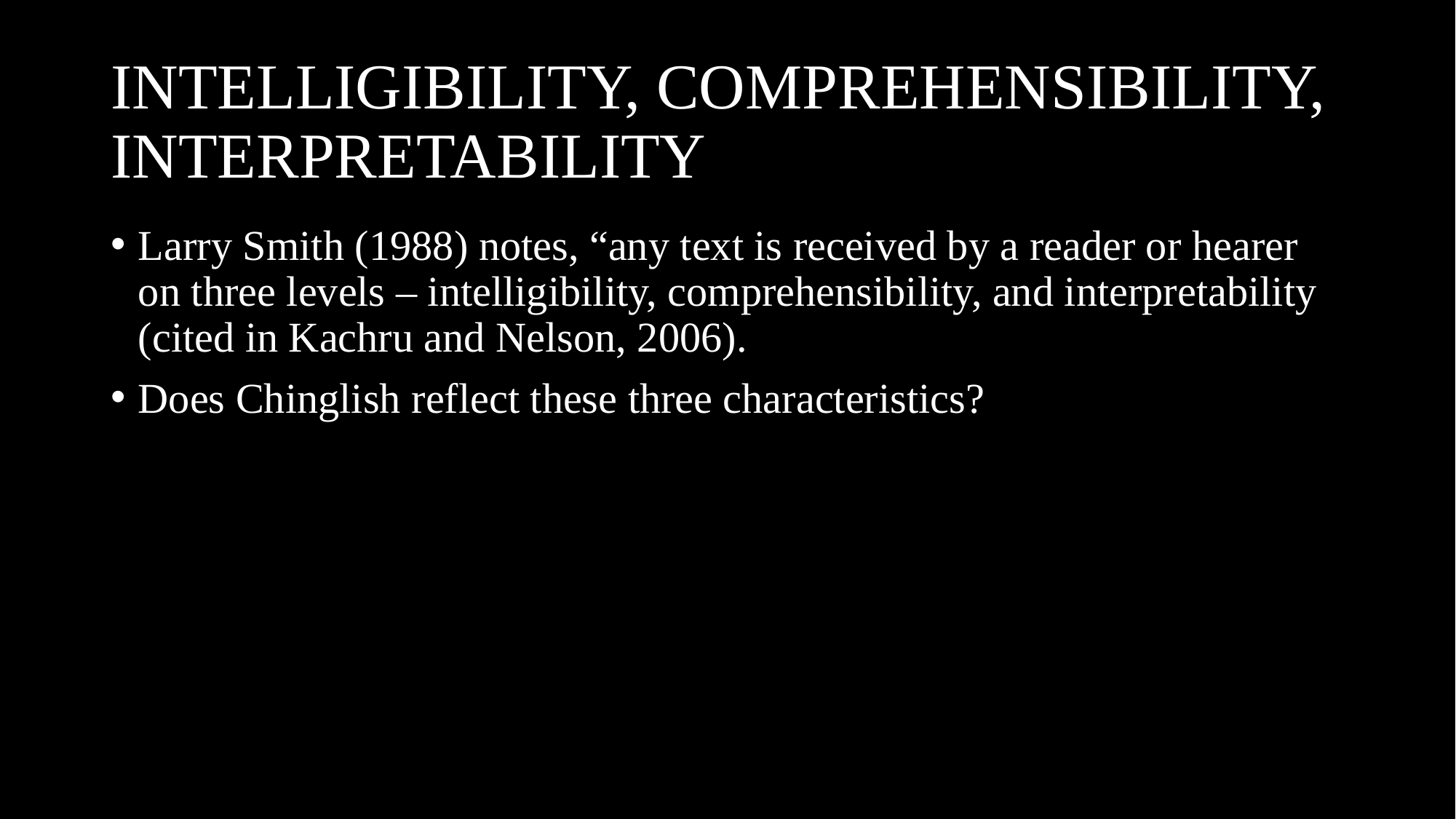

# INTELLIGIBILITY, COMPREHENSIBILITY, INTERPRETABILITY
Larry Smith (1988) notes, “any text is received by a reader or hearer on three levels – intelligibility, comprehensibility, and interpretability (cited in Kachru and Nelson, 2006).
Does Chinglish reflect these three characteristics?